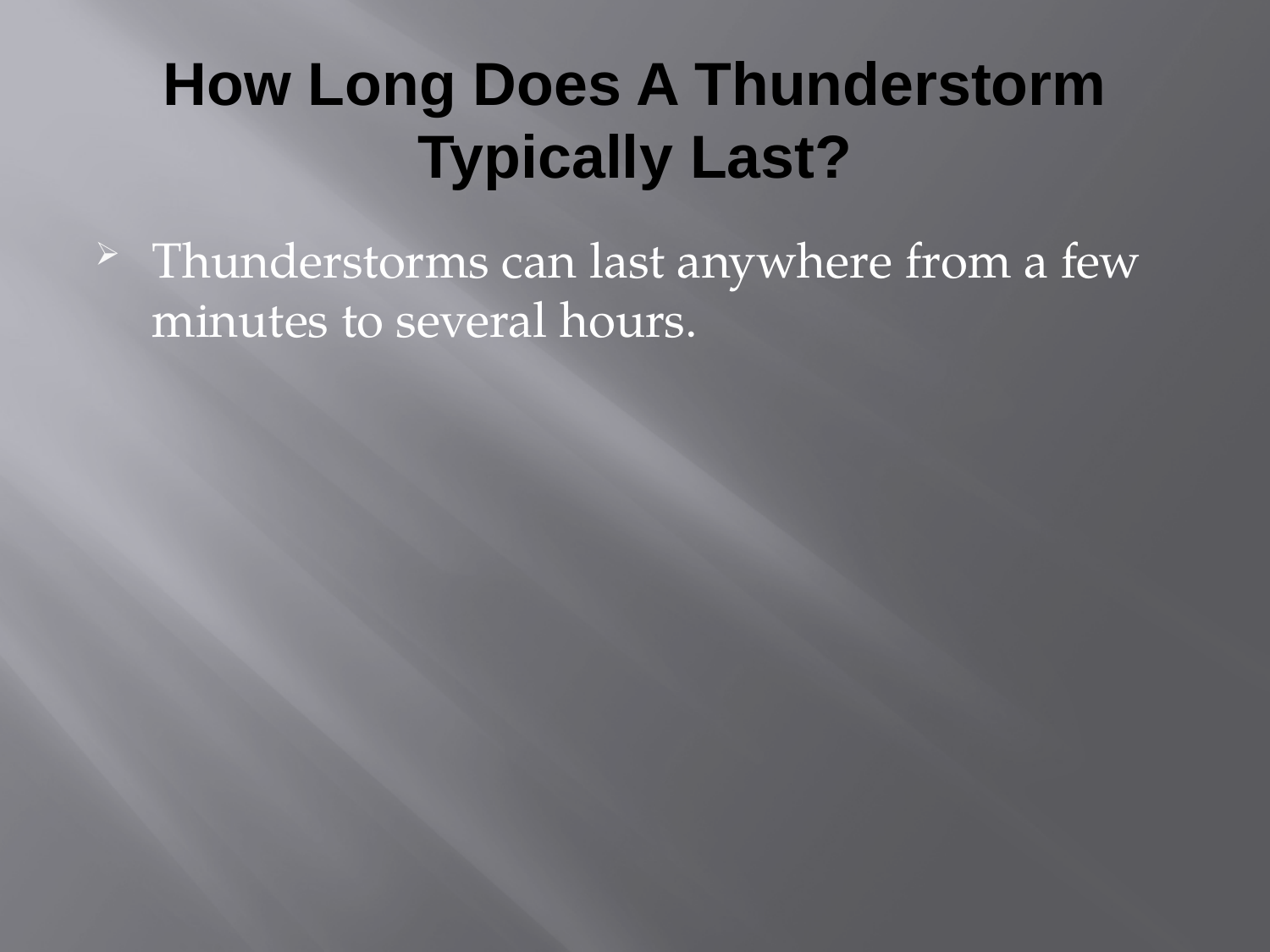

# How Long Does A Thunderstorm Typically Last?
Thunderstorms can last anywhere from a few minutes to several hours.